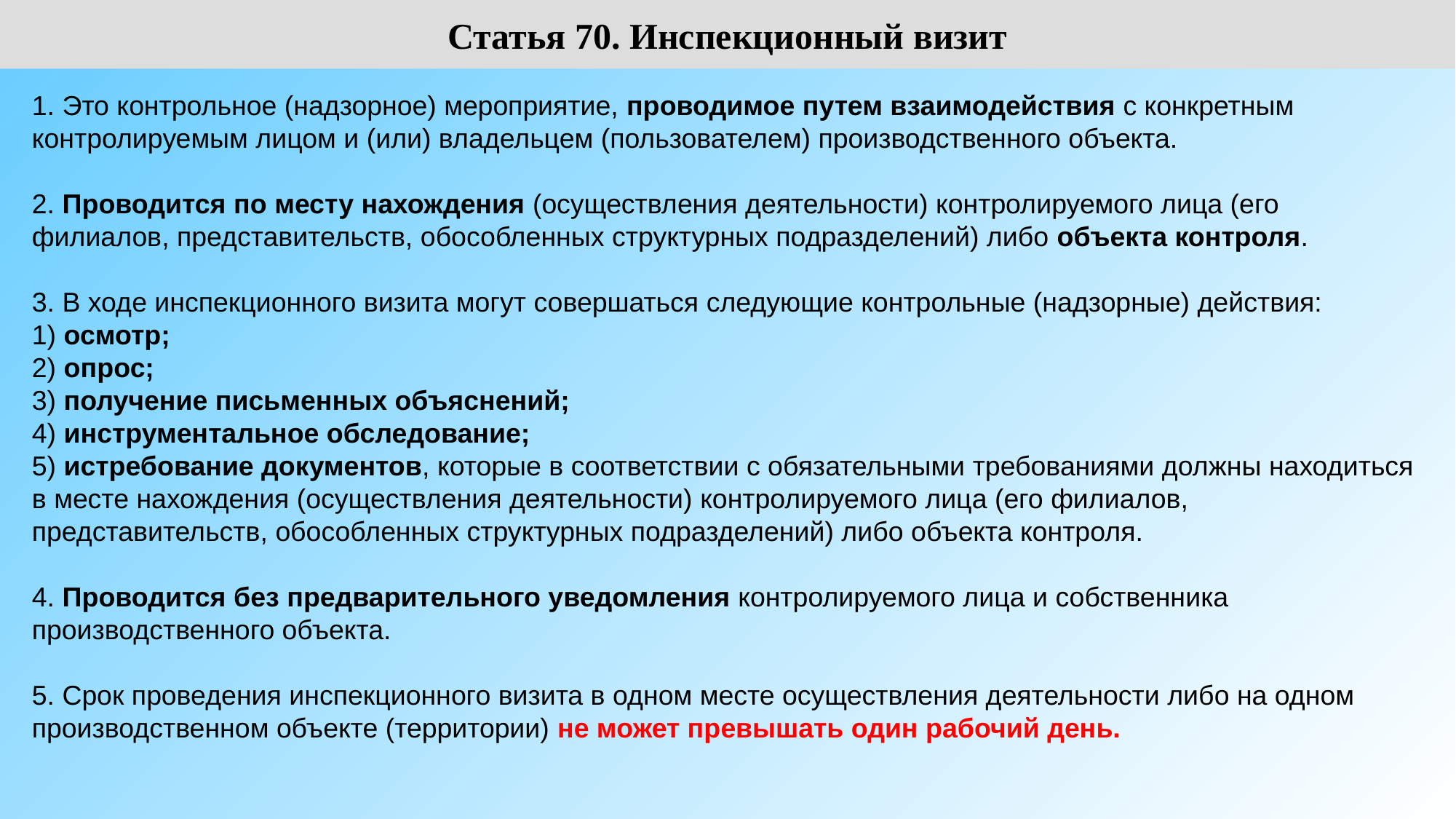

Статья 70. Инспекционный визит
1. Это контрольное (надзорное) мероприятие, проводимое путем взаимодействия с конкретным контролируемым лицом и (или) владельцем (пользователем) производственного объекта.

2. Проводится по месту нахождения (осуществления деятельности) контролируемого лица (его филиалов, представительств, обособленных структурных подразделений) либо объекта контроля.

3. В ходе инспекционного визита могут совершаться следующие контрольные (надзорные) действия:
1) осмотр;
2) опрос;
3) получение письменных объяснений;
4) инструментальное обследование;
5) истребование документов, которые в соответствии с обязательными требованиями должны находиться в месте нахождения (осуществления деятельности) контролируемого лица (его филиалов, представительств, обособленных структурных подразделений) либо объекта контроля.

4. Проводится без предварительного уведомления контролируемого лица и собственника производственного объекта.

5. Срок проведения инспекционного визита в одном месте осуществления деятельности либо на одном производственном объекте (территории) не может превышать один рабочий день.